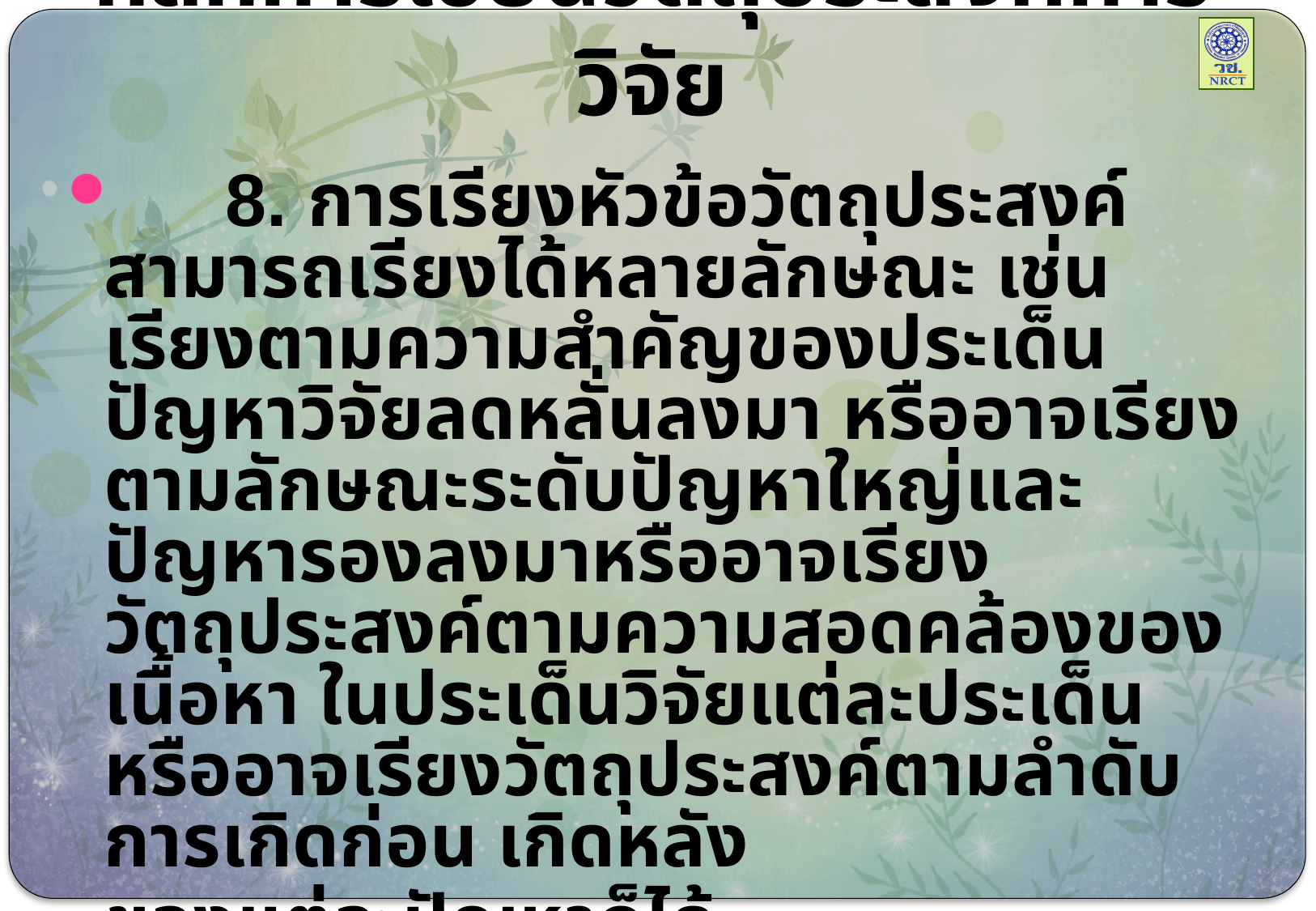

# หลักการเขียนวัตถุประสงค์การวิจัย
	8. การเรียงหัวข้อวัตถุประสงค์ สามารถเรียงได้หลายลักษณะ เช่น เรียงตามความสำคัญของประเด็นปัญหาวิจัยลดหลั่นลงมา หรืออาจเรียงตามลักษณะระดับปัญหาใหญ่และปัญหารองลงมาหรืออาจเรียงวัตถุประสงค์ตามความสอดคล้องของเนื้อหา ในประเด็นวิจัยแต่ละประเด็น หรืออาจเรียงวัตถุประสงค์ตามลำดับการเกิดก่อน เกิดหลัง
  ของแต่ละปัญหาก็ได้
9. ห้ามเอาประโยชน์ที่คาดว่าจะได้รับมาเขียนไว้ในวัตถุประสงค์การวิจัย